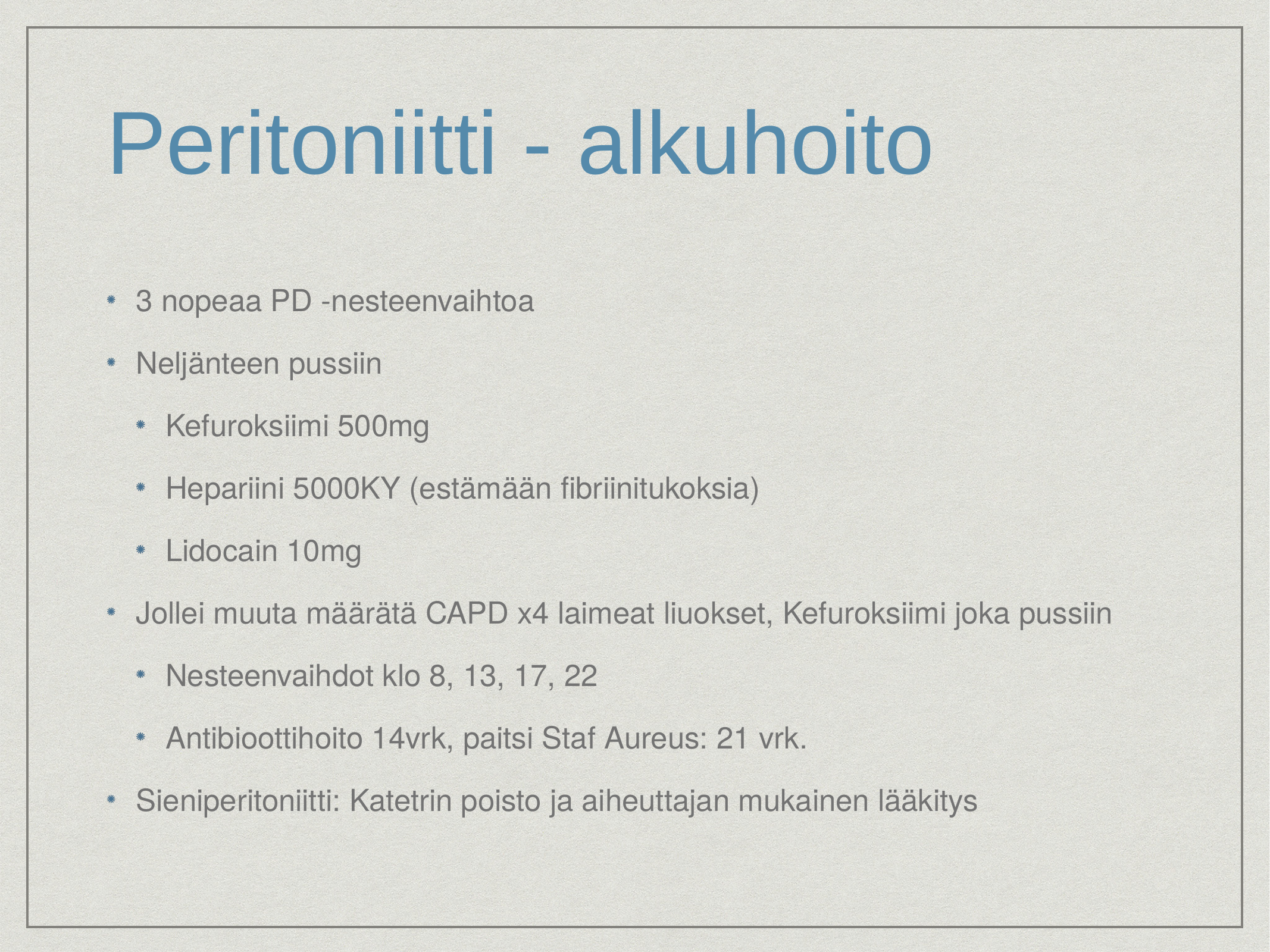

# Peritoniitti - alkuhoito
3 nopeaa PD -nesteenvaihtoa
Neljänteen pussiin
Kefuroksiimi 500mg
Hepariini 5000KY (estämään fibriinitukoksia)
Lidocain 10mg
Jollei muuta määrätä CAPD x4 laimeat liuokset, Kefuroksiimi joka pussiin
Nesteenvaihdot klo 8, 13, 17, 22
Antibioottihoito 14vrk, paitsi Staf Aureus: 21 vrk.
Sieniperitoniitti: Katetrin poisto ja aiheuttajan mukainen lääkitys